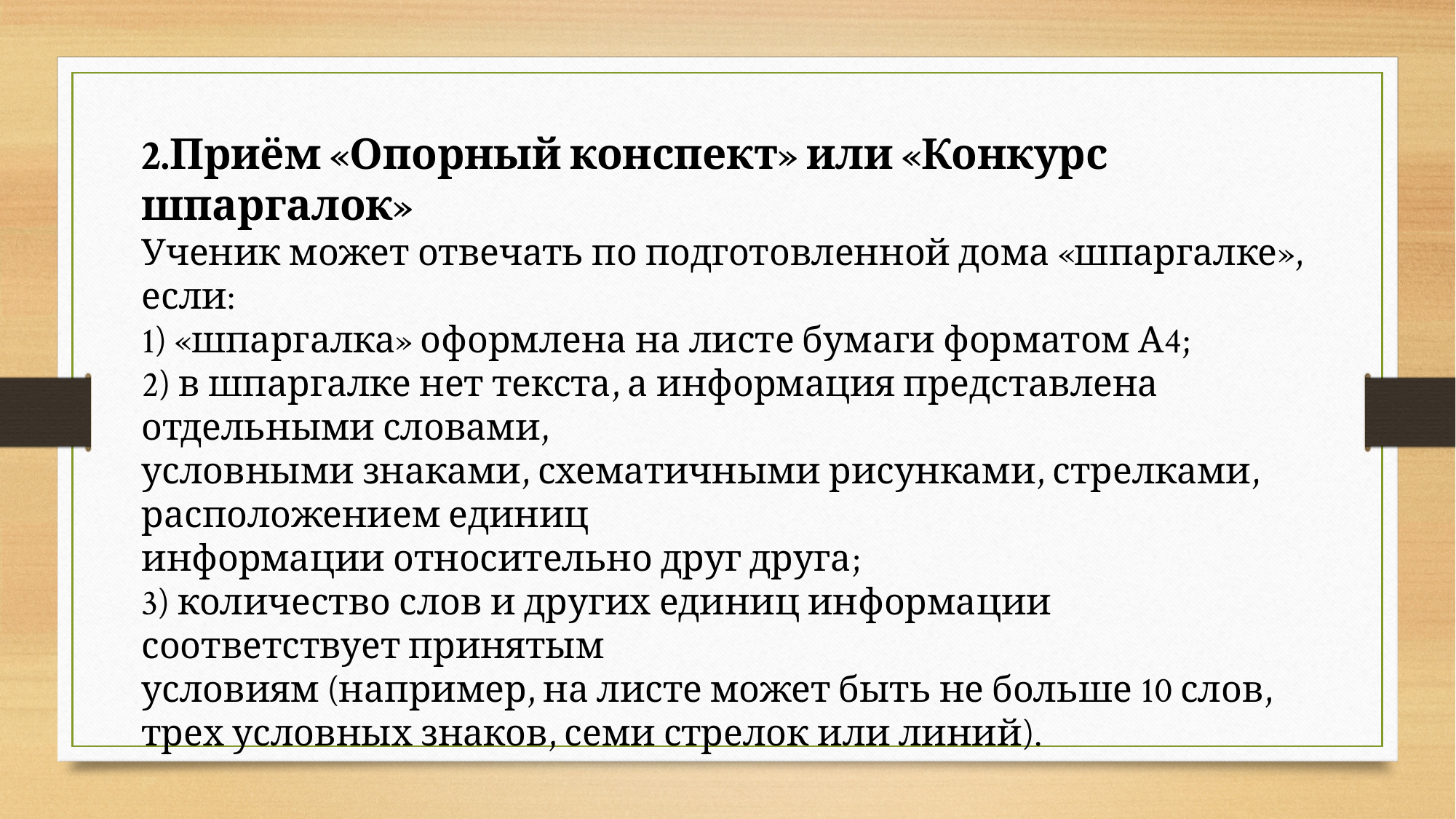

2.Приём «Опорный конспект» или «Конкурс шпаргалок»
Ученик может отвечать по подготовленной дома «шпаргалке», если:
1) «шпаргалка» оформлена на листе бумаги форматом А4;
2) в шпаргалке нет текста, а информация представлена отдельными словами,
условными знаками, схематичными рисунками, стрелками, расположением единиц
информации относительно друг друга;
3) количество слов и других единиц информации соответствует принятым
условиям (например, на листе может быть не больше 10 слов, трех условных знаков, семи стрелок или линий).